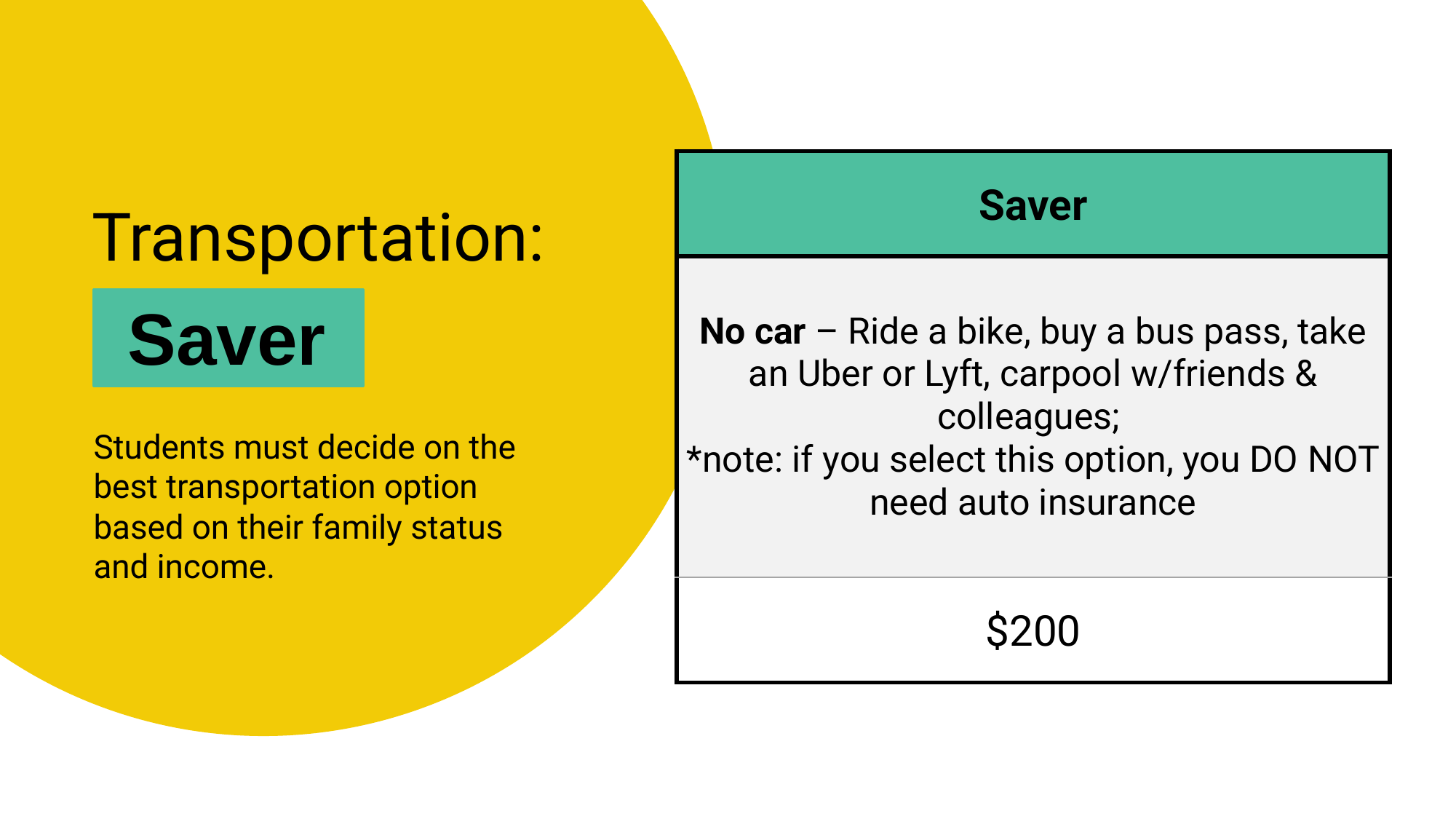

Transportation:
  Saver
| Saver |
| --- |
| No car – Ride a bike, buy a bus pass, take an Uber or Lyft, carpool w/friends & colleagues; \*note: if you select this option, you DO NOT need auto insurance |
| $200 |

Students must decide on the best transportation option based on their family status and income.